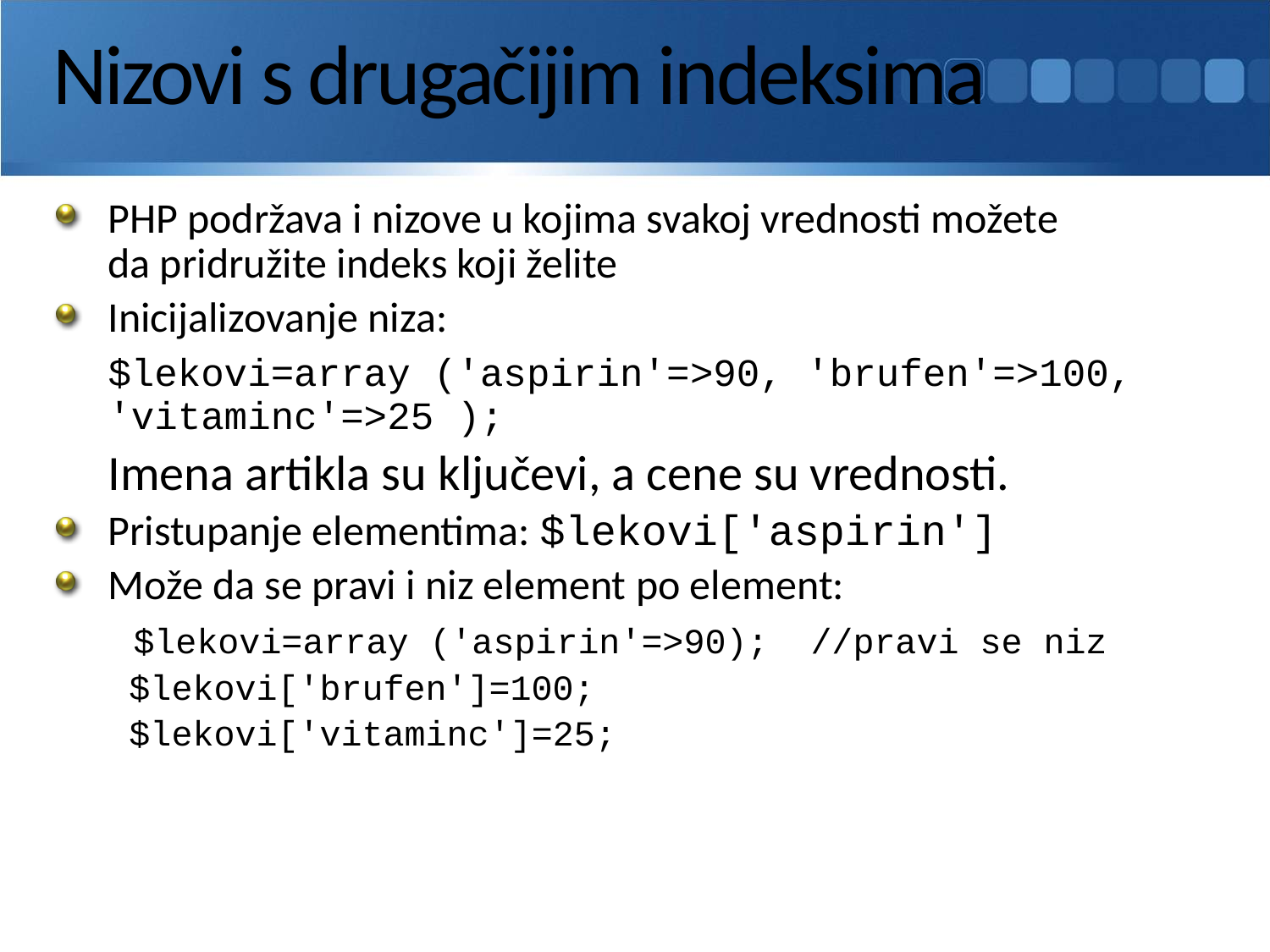

# Nizovi s drugačijim indeksima
PHP podržava i nizove u kojima svakoj vrednosti možete
da pridružite indeks koji želite
Inicijalizovanje niza:
	$lekovi=array ('aspirin'=>90, 'brufen'=>100, 'vitaminc'=>25 );
	Imena artikla su ključevi, a cene su vrednosti.
Pristupanje elementima: $lekovi['aspirin']
Može da se pravi i niz element po element:
	 $lekovi=array ('aspirin'=>90);  //pravi se niz
	 $lekovi['brufen']=100;
	 $lekovi['vitaminc']=25;
136